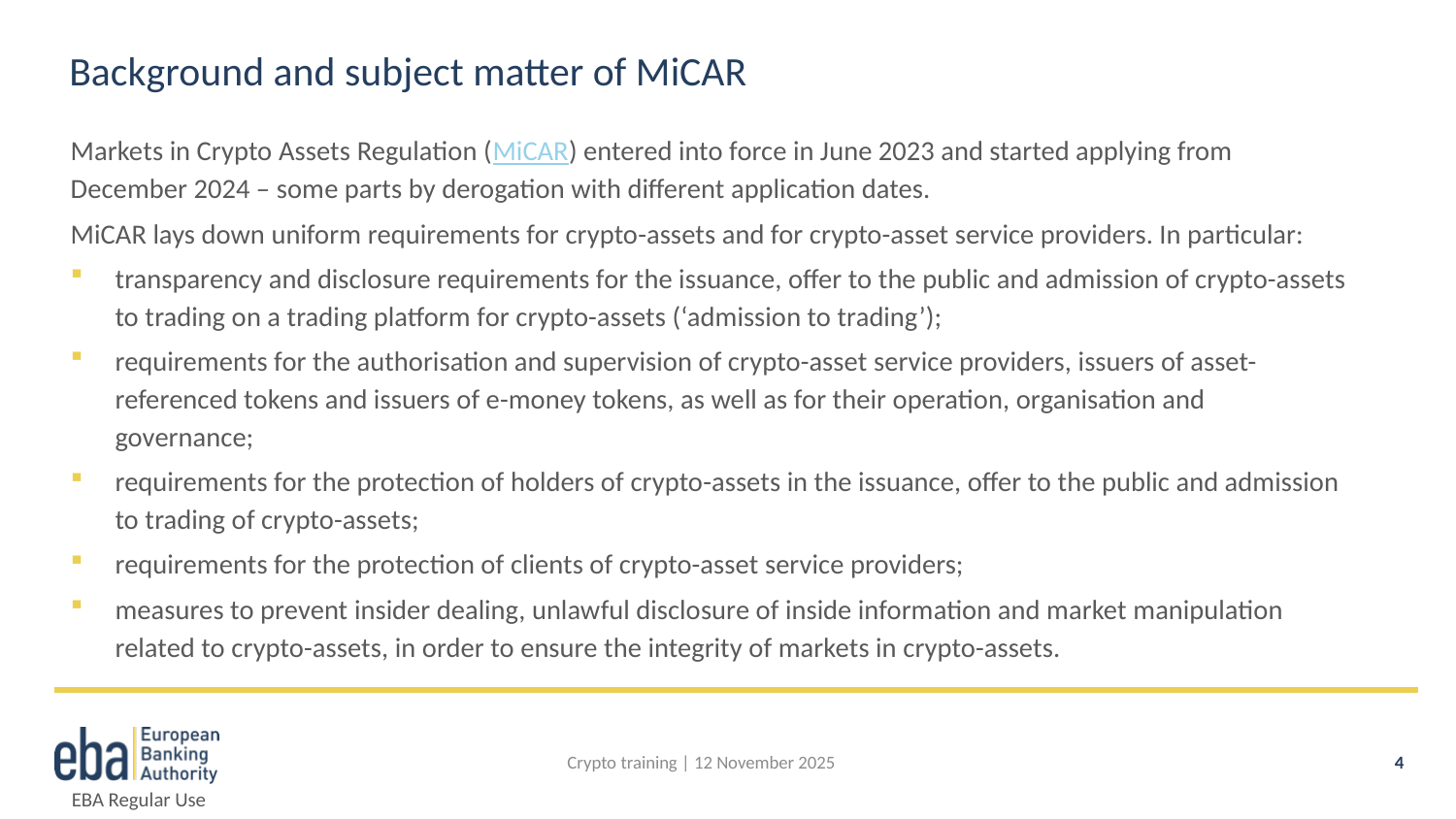

# Background and subject matter of MiCAR

Markets in Crypto Assets Regulation (MiCAR) entered into force in June 2023 and started applying from December 2024 – some parts by derogation with different application dates.
MiCAR lays down uniform requirements for crypto-assets and for crypto-asset service providers. In particular:
transparency and disclosure requirements for the issuance, offer to the public and admission of crypto-assets to trading on a trading platform for crypto-assets (‘admission to trading’);
requirements for the authorisation and supervision of crypto-asset service providers, issuers of asset-referenced tokens and issuers of e-money tokens, as well as for their operation, organisation and governance;
requirements for the protection of holders of crypto-assets in the issuance, offer to the public and admission to trading of crypto-assets;
requirements for the protection of clients of crypto-asset service providers;
measures to prevent insider dealing, unlawful disclosure of inside information and market manipulation related to crypto-assets, in order to ensure the integrity of markets in crypto-assets.

Crypto training | 12 November 2025
4